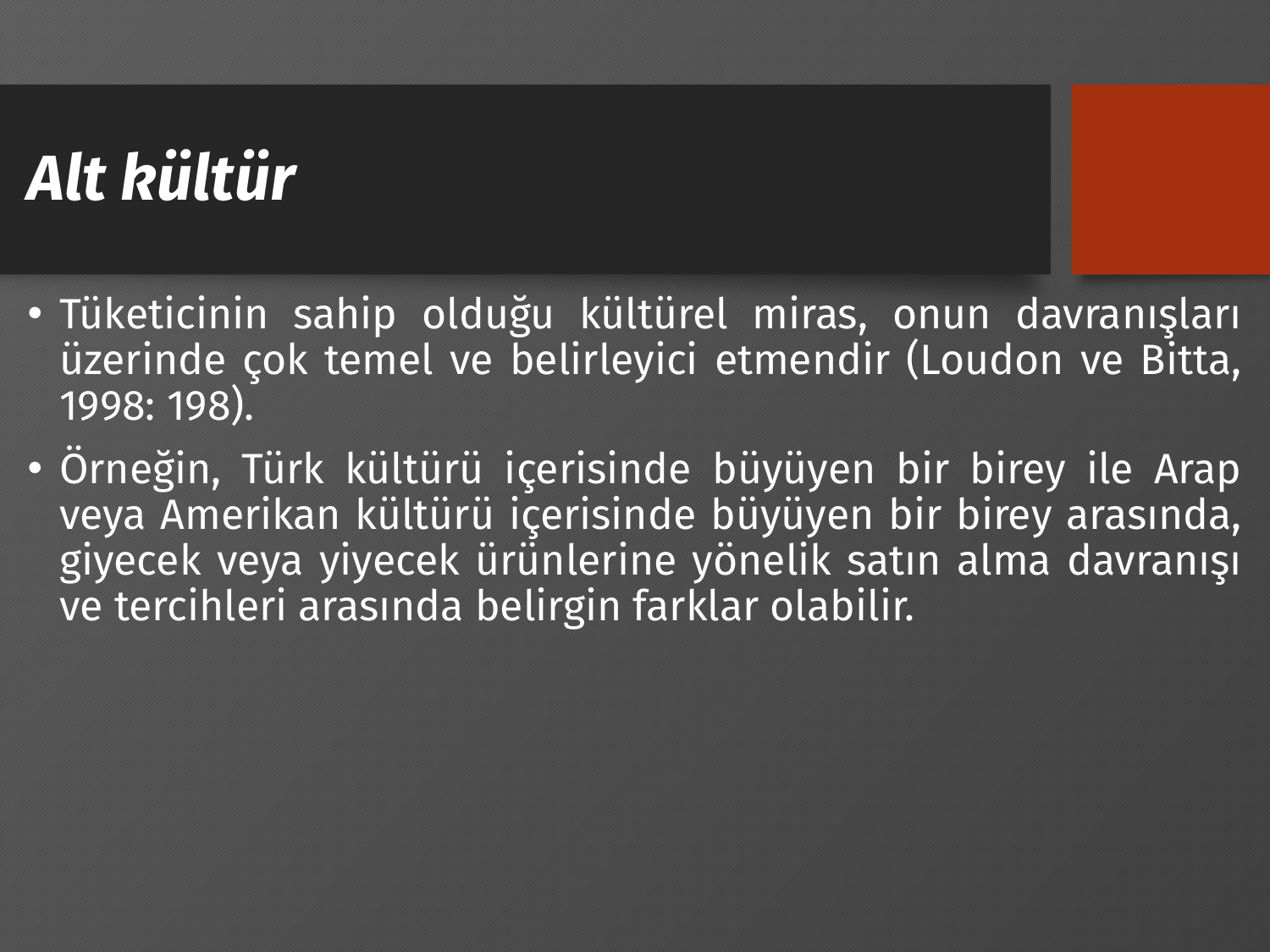

# Alt kültür
Tüketicinin sahip olduğu kültürel miras, onun davranışları üzerinde çok temel ve belirleyici etmendir (Loudon ve Bitta, 1998: 198).
Örneğin, Türk kültürü içerisinde büyüyen bir birey ile Arap veya Amerikan kültürü içerisinde büyüyen bir birey arasında, giyecek veya yiyecek ürünlerine yönelik satın alma davranışı ve tercihleri arasında belirgin farklar olabilir.